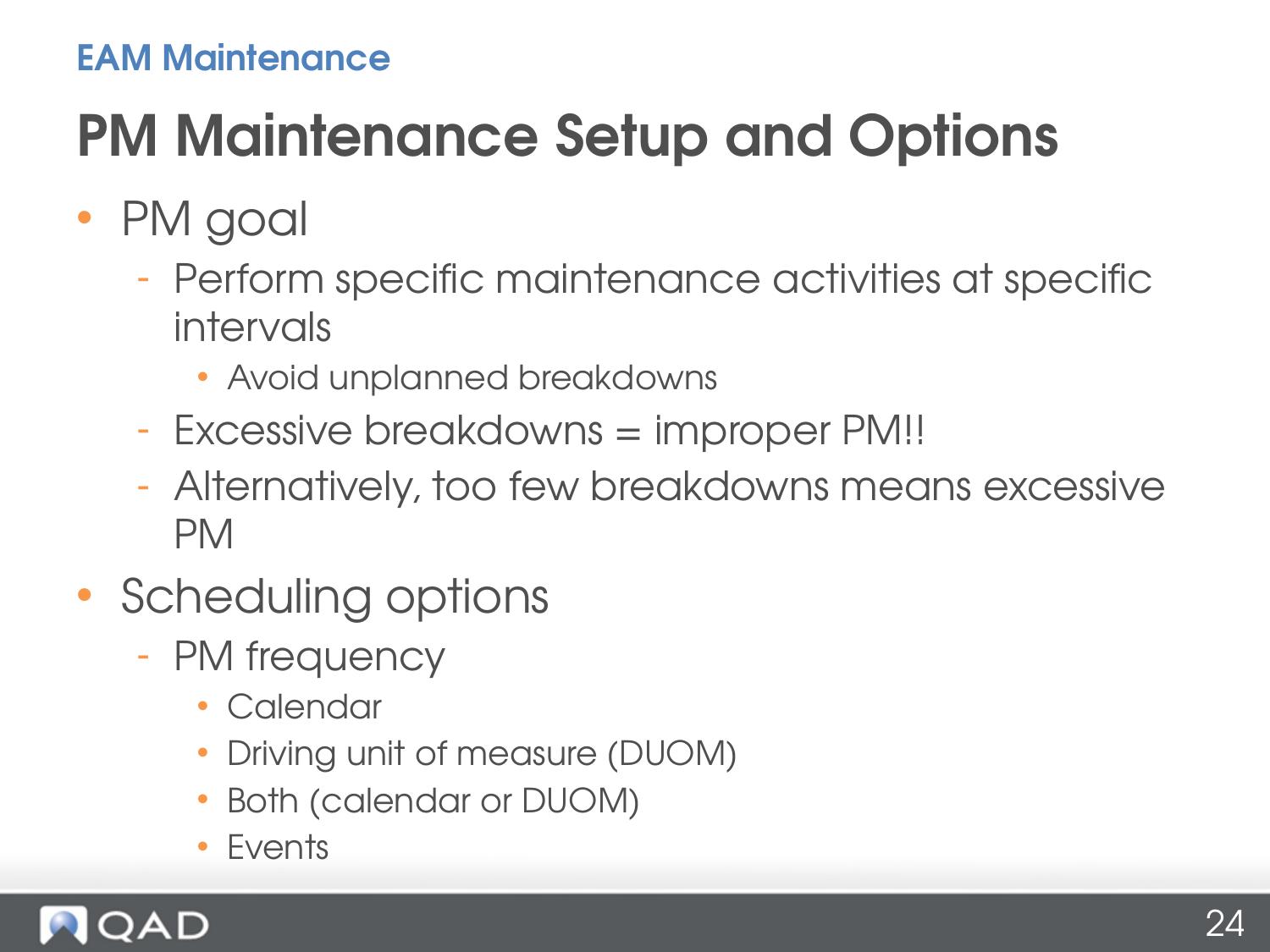

EAM Maintenance
# PM Maintenance Setup and Options
PM goal
Perform specific maintenance activities at specific intervals
Avoid unplanned breakdowns
Excessive breakdowns = improper PM!!
Alternatively, too few breakdowns means excessive PM
Scheduling options
PM frequency
Calendar
Driving unit of measure (DUOM)
Both (calendar or DUOM)
Events
24